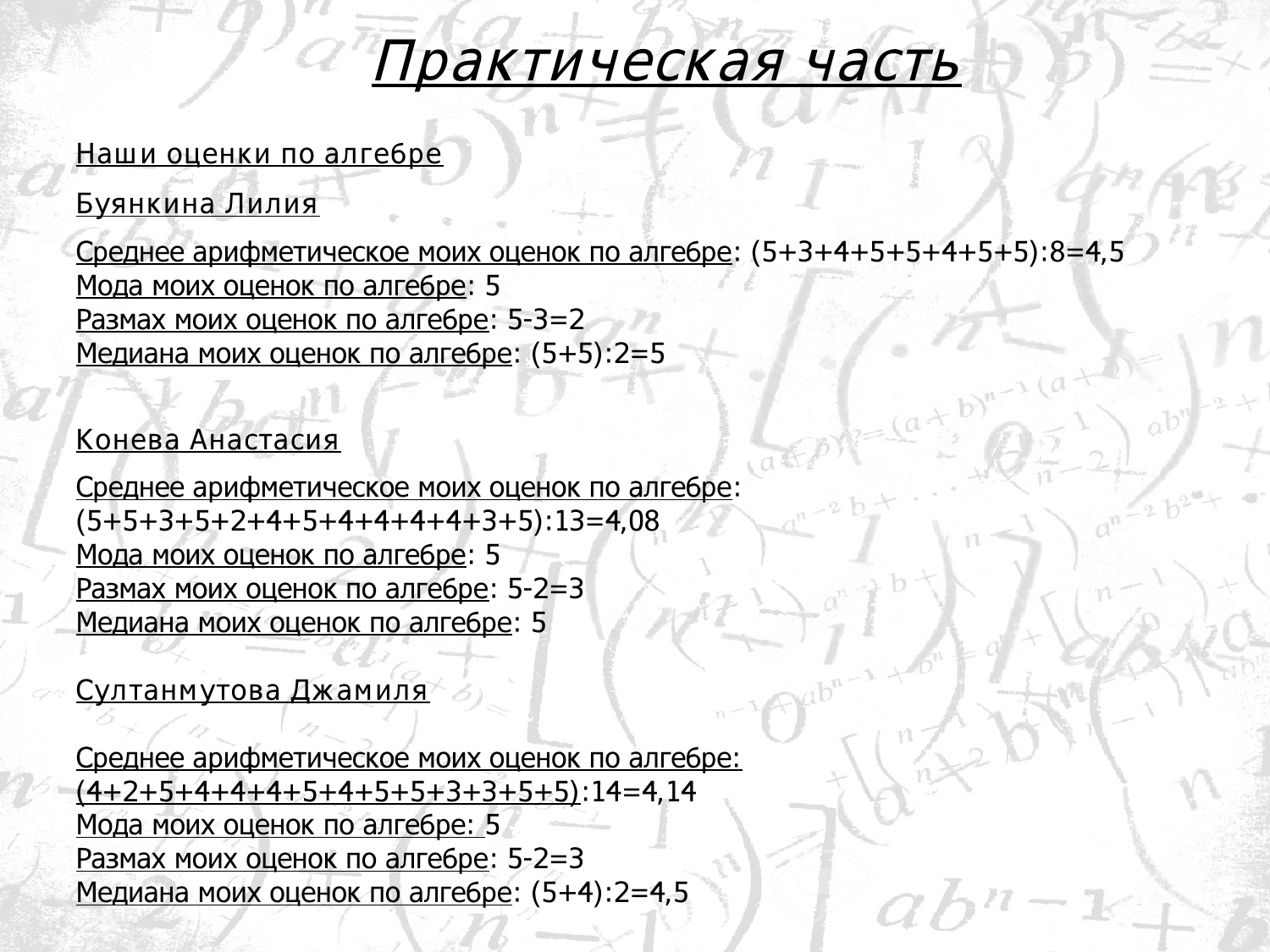

# Практическая часть
Наши оценки по алгебре
Буянкина Лилия
Среднее арифметическое моих оценок по алгебре: (5+3+4+5+5+4+5+5):8=4,5
Мода моих оценок по алгебре: 5
Размах моих оценок по алгебре: 5-3=2
Медиана моих оценок по алгебре: (5+5):2=5

Конева Анастасия
Среднее арифметическое моих оценок по алгебре: (5+5+3+5+2+4+5+4+4+4+4+3+5):13=4,08
Мода моих оценок по алгебре: 5
Размах моих оценок по алгебре: 5-2=3
Медиана моих оценок по алгебре: 5

Султанмутова Джамиля

Среднее арифметическое моих оценок по алгебре: (4+2+5+4+4+4+5+4+5+5+3+3+5+5):14=4,14
Мода моих оценок по алгебре: 5
Размах моих оценок по алгебре: 5-2=3
Медиана моих оценок по алгебре: (5+4):2=4,5